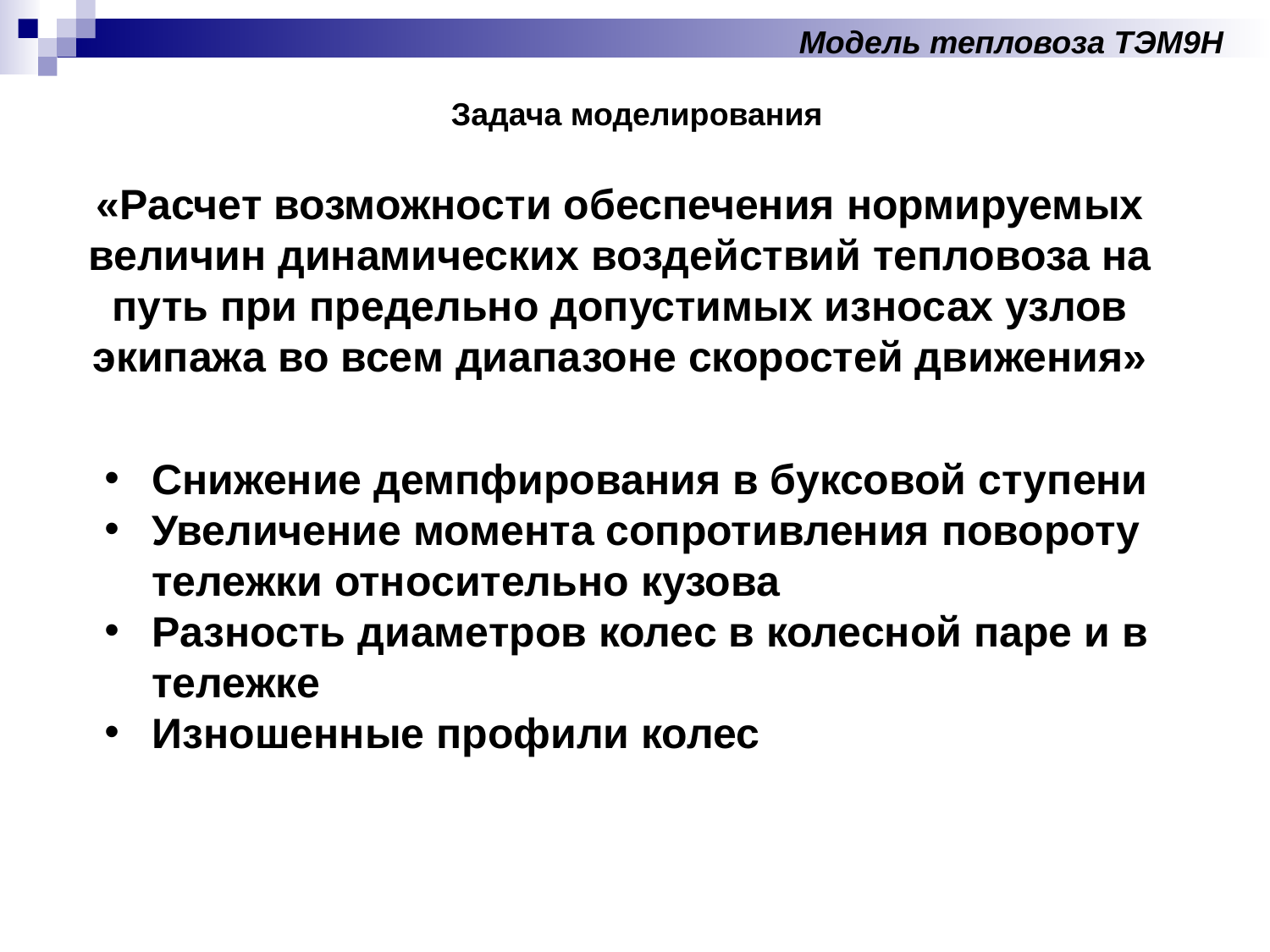

Модель тепловоза ТЭМ9Н
Задача моделирования
«Расчет возможности обеспечения нормируемых величин динамических воздействий тепловоза на путь при предельно допустимых износах узлов экипажа во всем диапазоне скоростей движения»
Снижение демпфирования в буксовой ступени
Увеличение момента сопротивления повороту тележки относительно кузова
Разность диаметров колес в колесной паре и в тележке
Изношенные профили колес